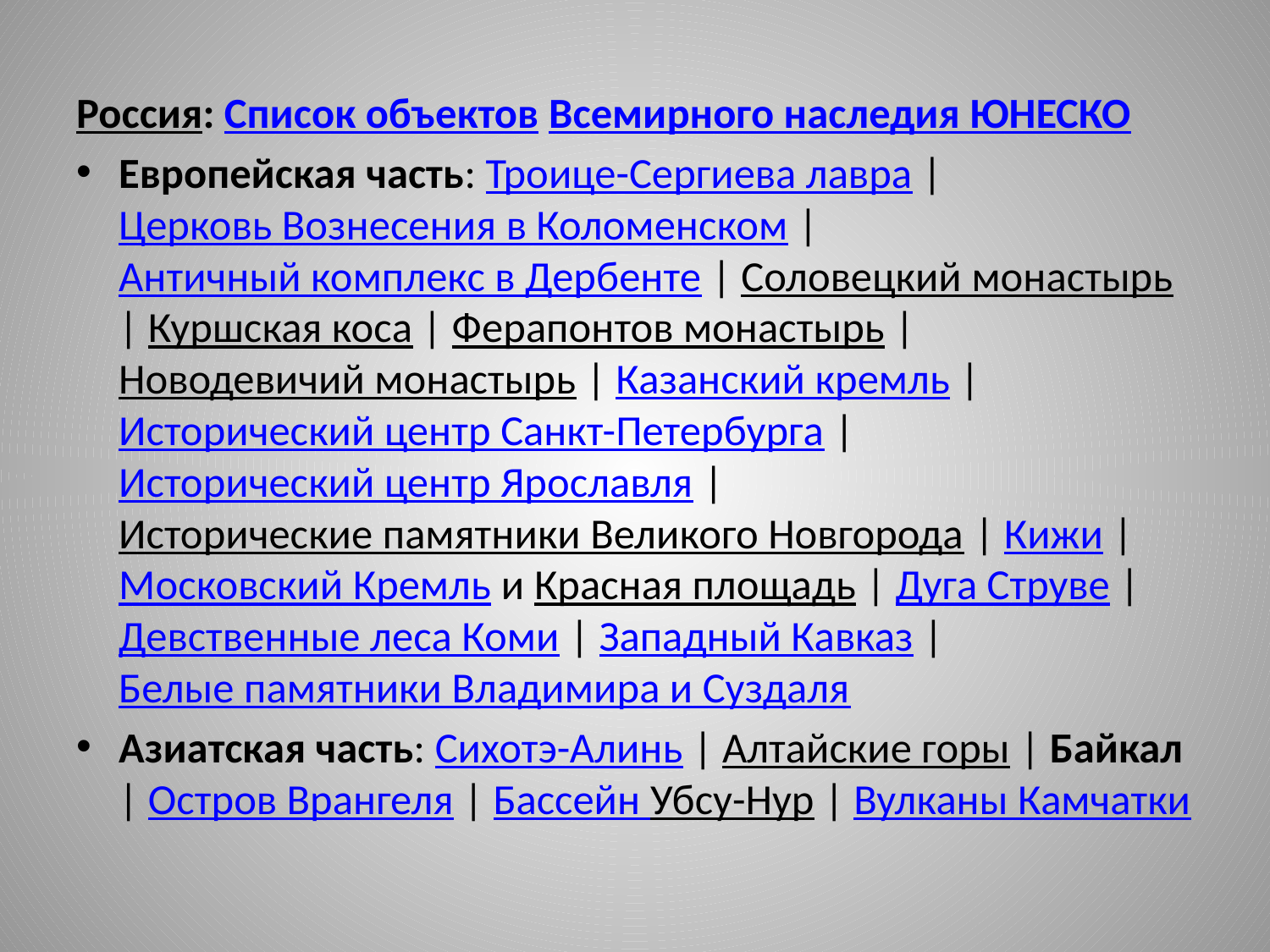

Россия: Список объектов Всемирного наследия ЮНЕСКО
Европейская часть: Троице-Сергиева лавра | Церковь Вознесения в Коломенском | Античный комплекс в Дербенте | Соловецкий монастырь | Куршская коса | Ферапонтов монастырь | Новодевичий монастырь | Казанский кремль | Исторический центр Санкт-Петербурга | Исторический центр Ярославля | Исторические памятники Великого Новгорода | Кижи | Московский Кремль и Красная площадь | Дуга Струве | Девственные леса Коми | Западный Кавказ | Белые памятники Владимира и Суздаля
Азиатская часть: Сихотэ-Алинь | Алтайские горы | Байкал | Остров Врангеля | Бассейн Убсу-Нур | Вулканы Камчатки